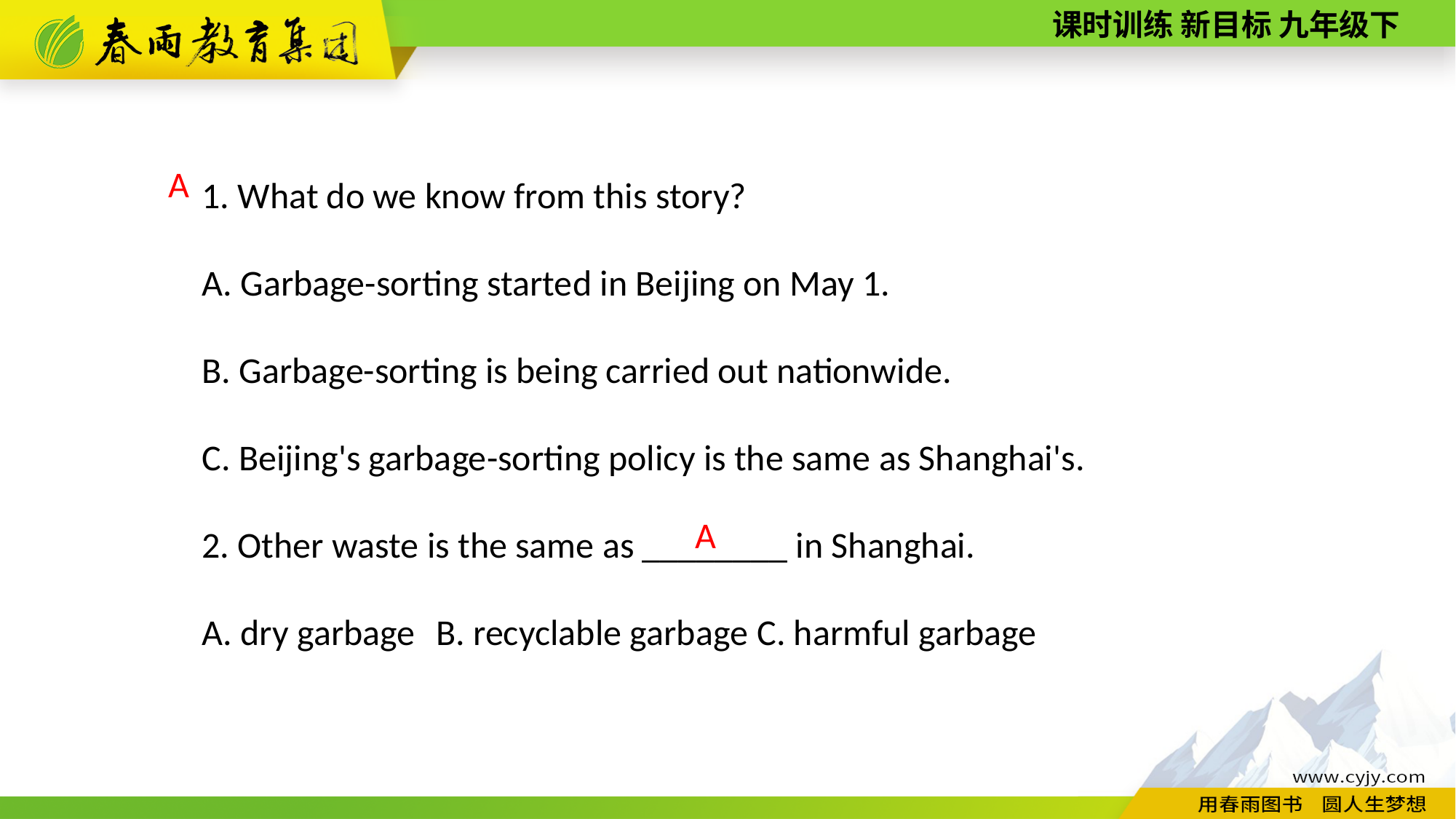

1. What do we know from this story?
A. Garbage-­sorting started in Beijing on May 1.
B. Garbage-­sorting is being carried out nationwide.
C. Beijing's garbage­-sorting policy is the same as Shanghai's.
2. Other waste is the same as ________ in Shanghai.
A. dry garbage   B. recyclable garbage  C. harmful garbage
A
A